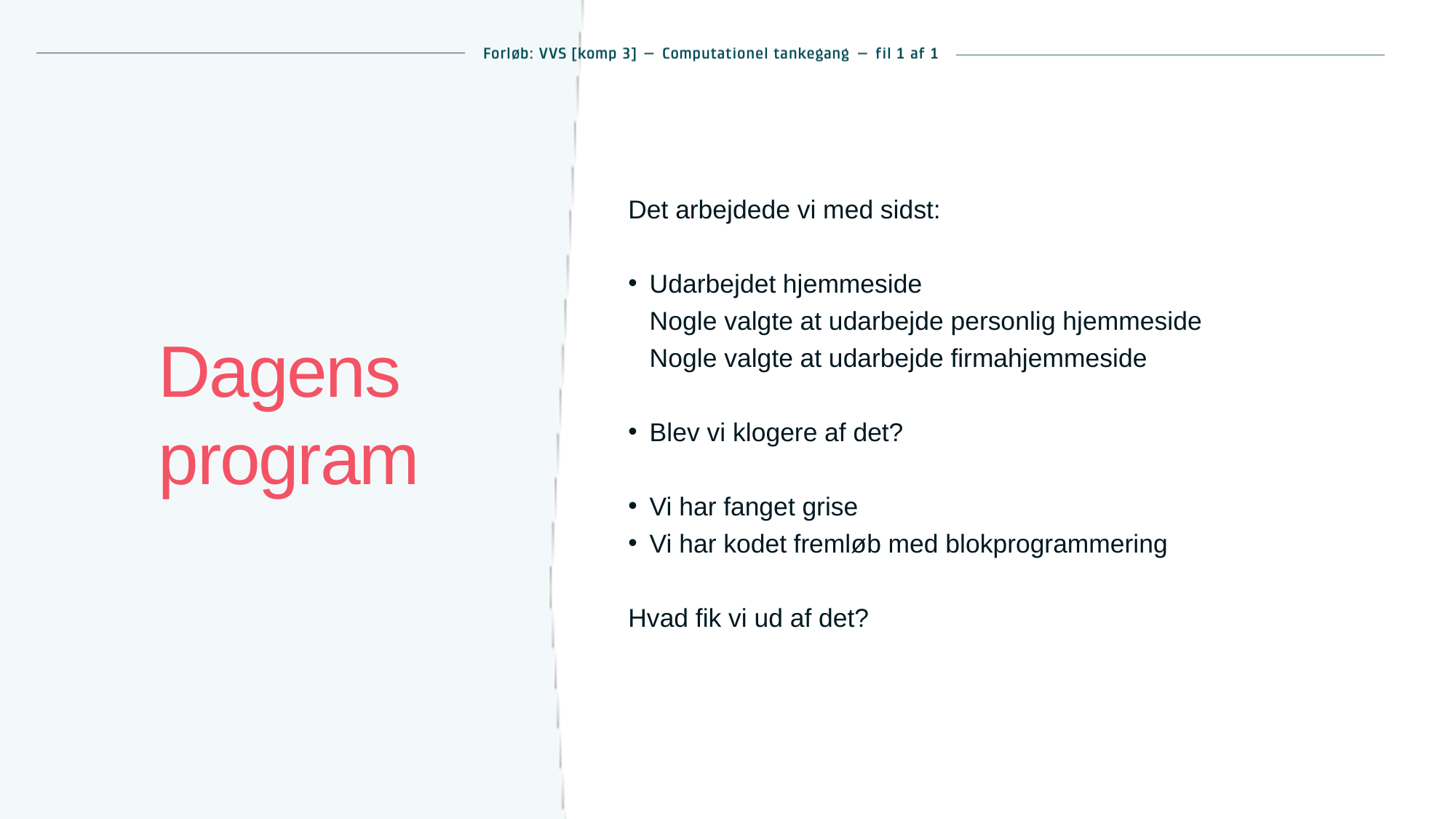

Det arbejdede vi med sidst:

Udarbejdet hjemmeside
Nogle valgte at udarbejde personlig hjemmeside Nogle valgte at udarbejde firmahjemmeside

Blev vi klogere af det?

Vi har fanget grise
Vi har kodet fremløb med blokprogrammering

Hvad fik vi ud af det?
# Dagens
program
2